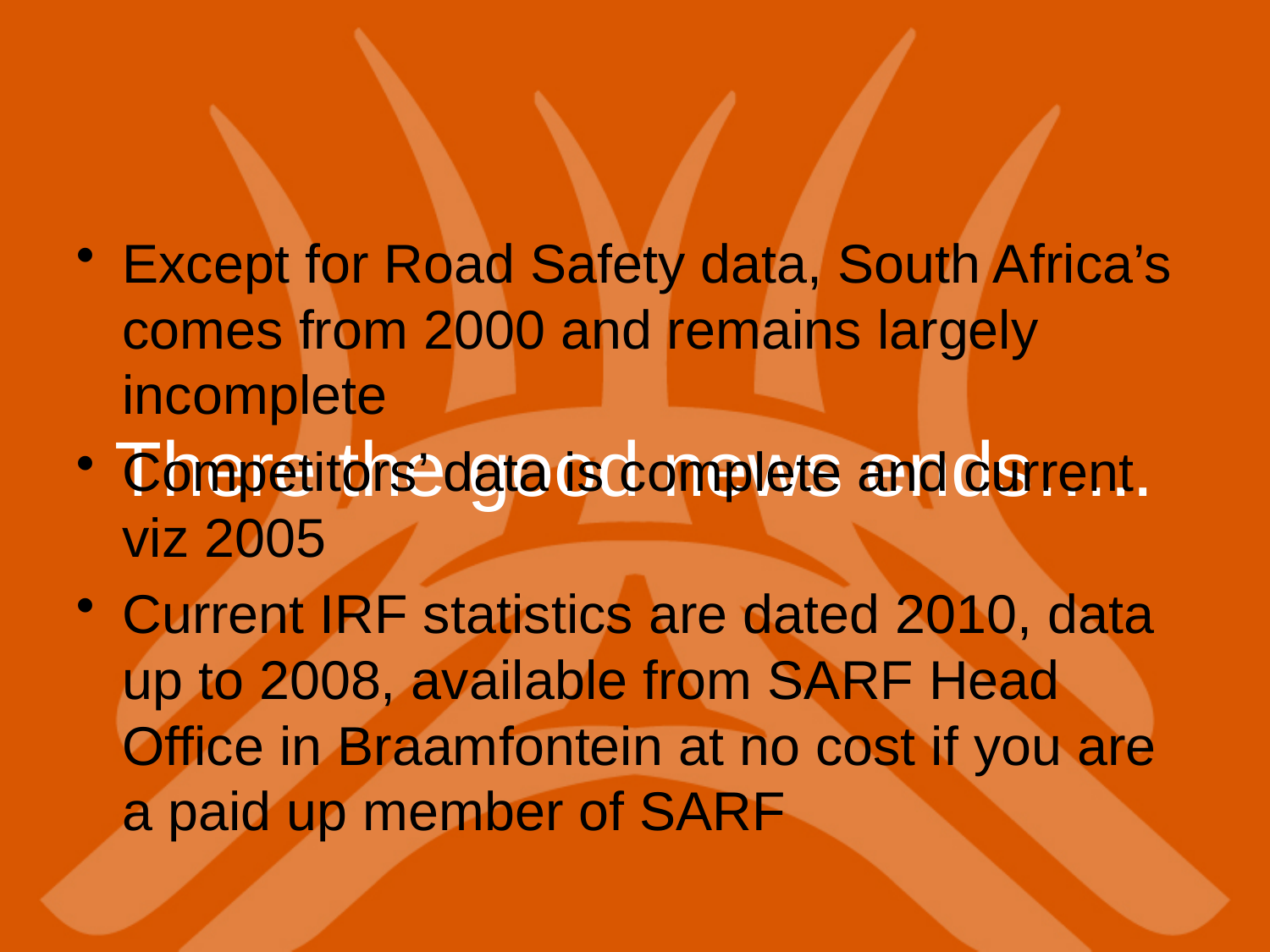

Except for Road Safety data, South Africa’s comes from 2000 and remains largely incomplete
Competitors’ data is complete and current viz 2005
Current IRF statistics are dated 2010, data up to 2008, available from SARF Head Office in Braamfontein at no cost if you are a paid up member of SARF
# There the good news ends…..